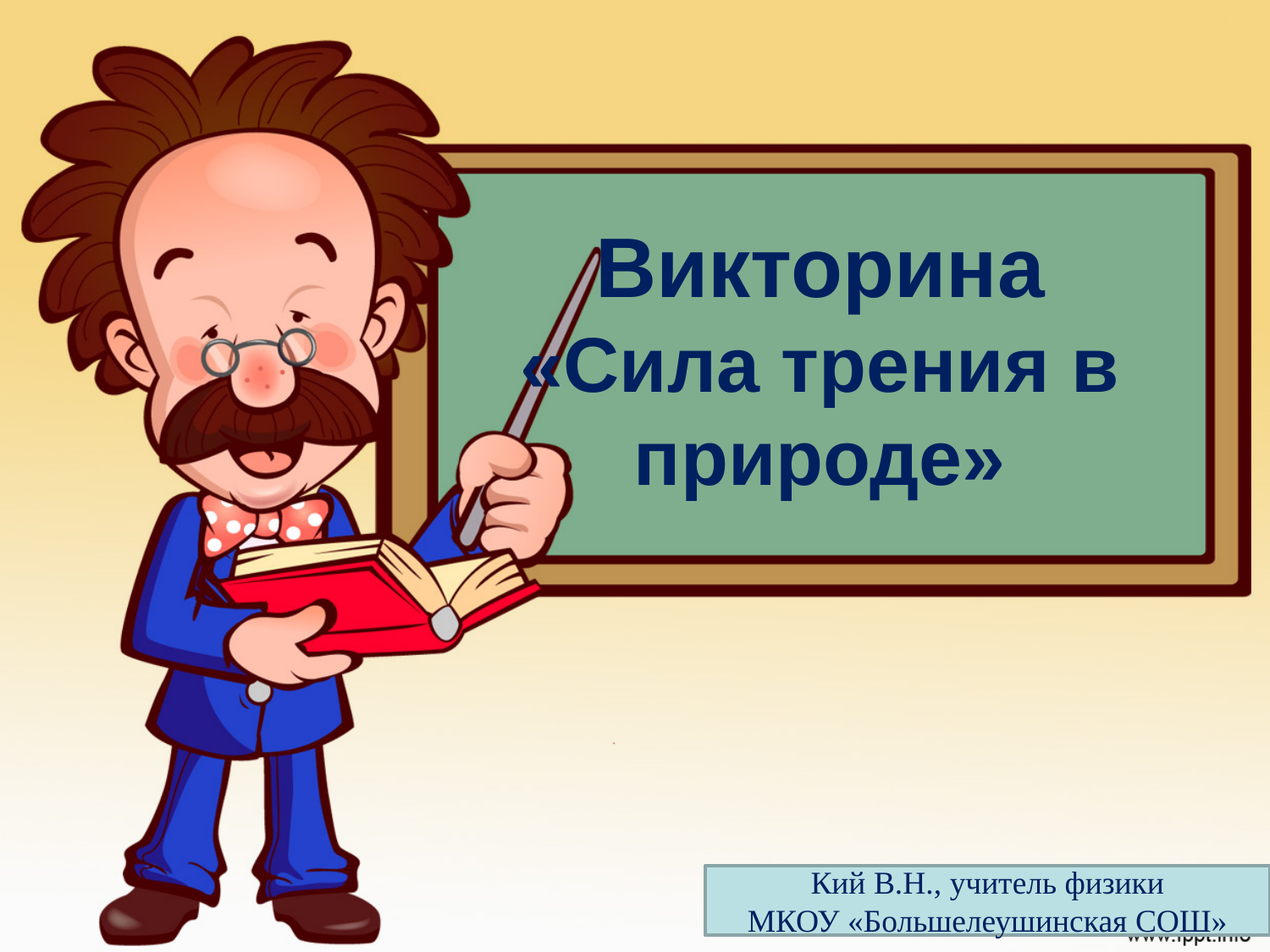

# Викторина «Сила трения в природе»
Кий В.Н., учитель физики
МКОУ «Большелеушинская СОШ»